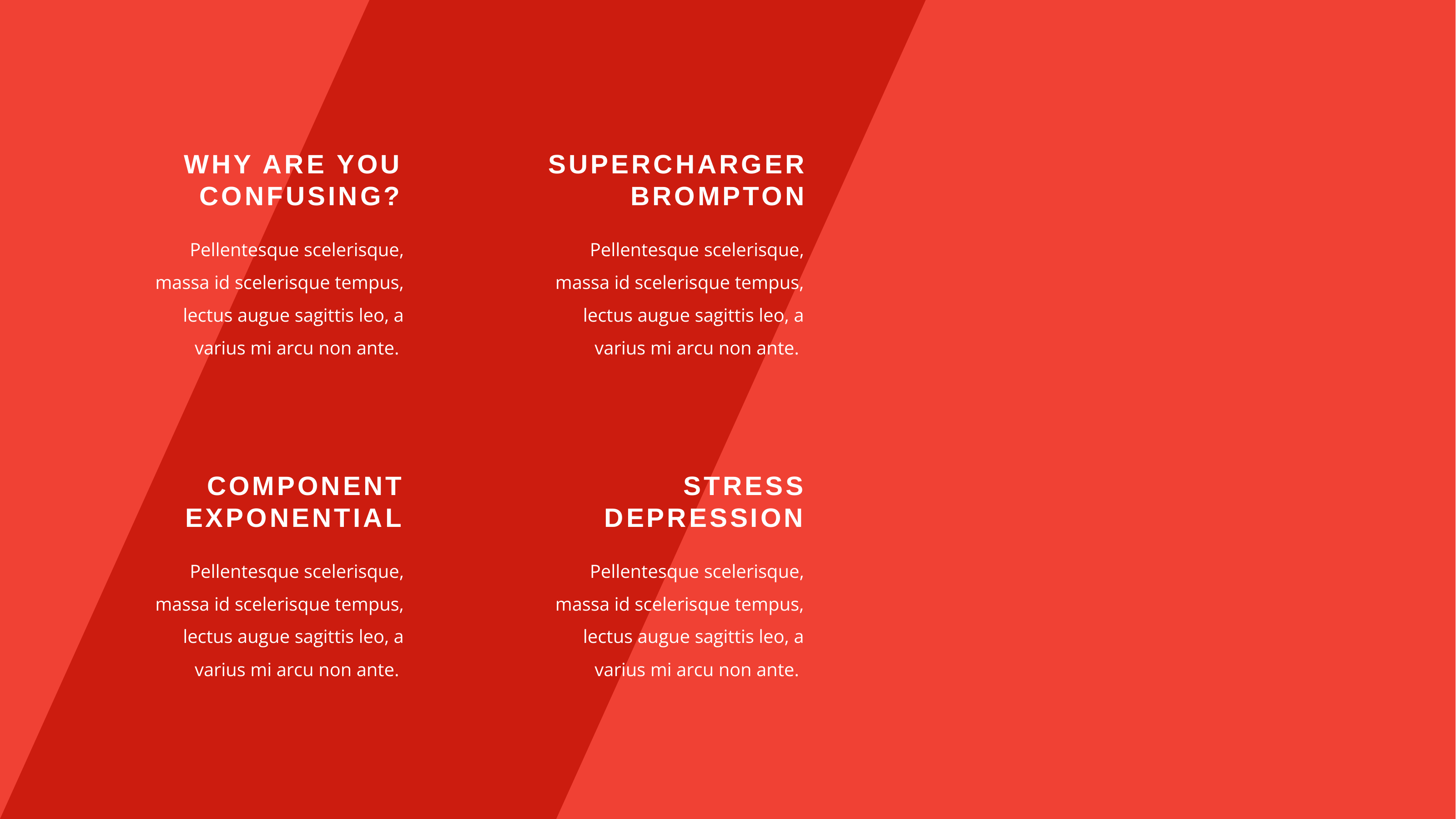

WHY ARE YOU
CONFUSING?
SUPERCHARGER
BROMPTON
Pellentesque scelerisque, massa id scelerisque tempus, lectus augue sagittis leo, a varius mi arcu non ante.
Pellentesque scelerisque, massa id scelerisque tempus, lectus augue sagittis leo, a varius mi arcu non ante.
COMPONENT
EXPONENTIAL
STRESS
DEPRESSION
Pellentesque scelerisque, massa id scelerisque tempus, lectus augue sagittis leo, a varius mi arcu non ante.
Pellentesque scelerisque, massa id scelerisque tempus, lectus augue sagittis leo, a varius mi arcu non ante.